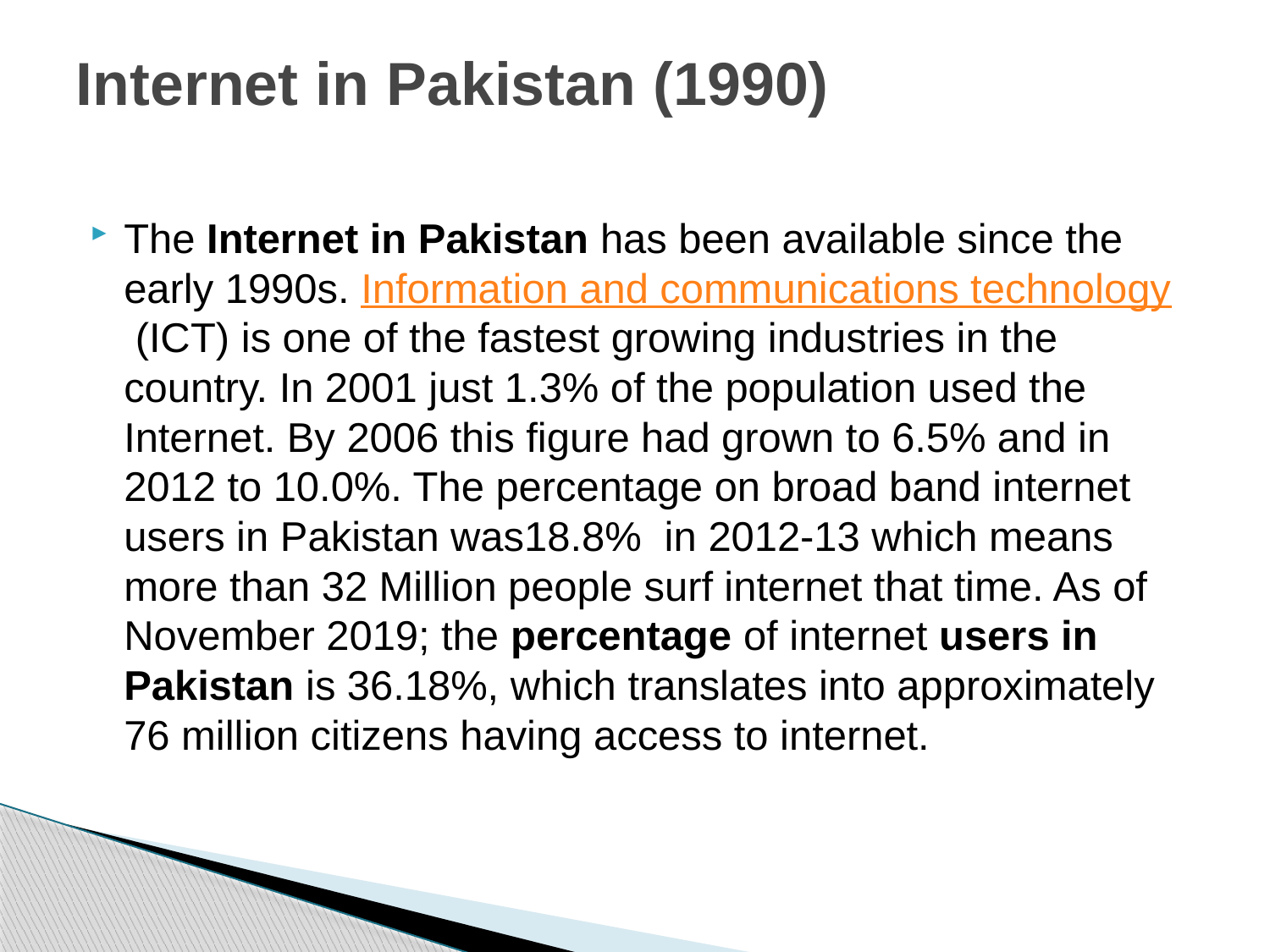

# Internet in Pakistan (1990)
The Internet in Pakistan has been available since the early 1990s. Information and communications technology (ICT) is one of the fastest growing industries in the country. In 2001 just 1.3% of the population used the Internet. By 2006 this figure had grown to 6.5% and in 2012 to 10.0%. The percentage on broad band internet users in Pakistan was18.8%  in 2012-13 which means more than 32 Million people surf internet that time. As of November 2019; the percentage of internet users in Pakistan is 36.18%, which translates into approximately 76 million citizens having access to internet.